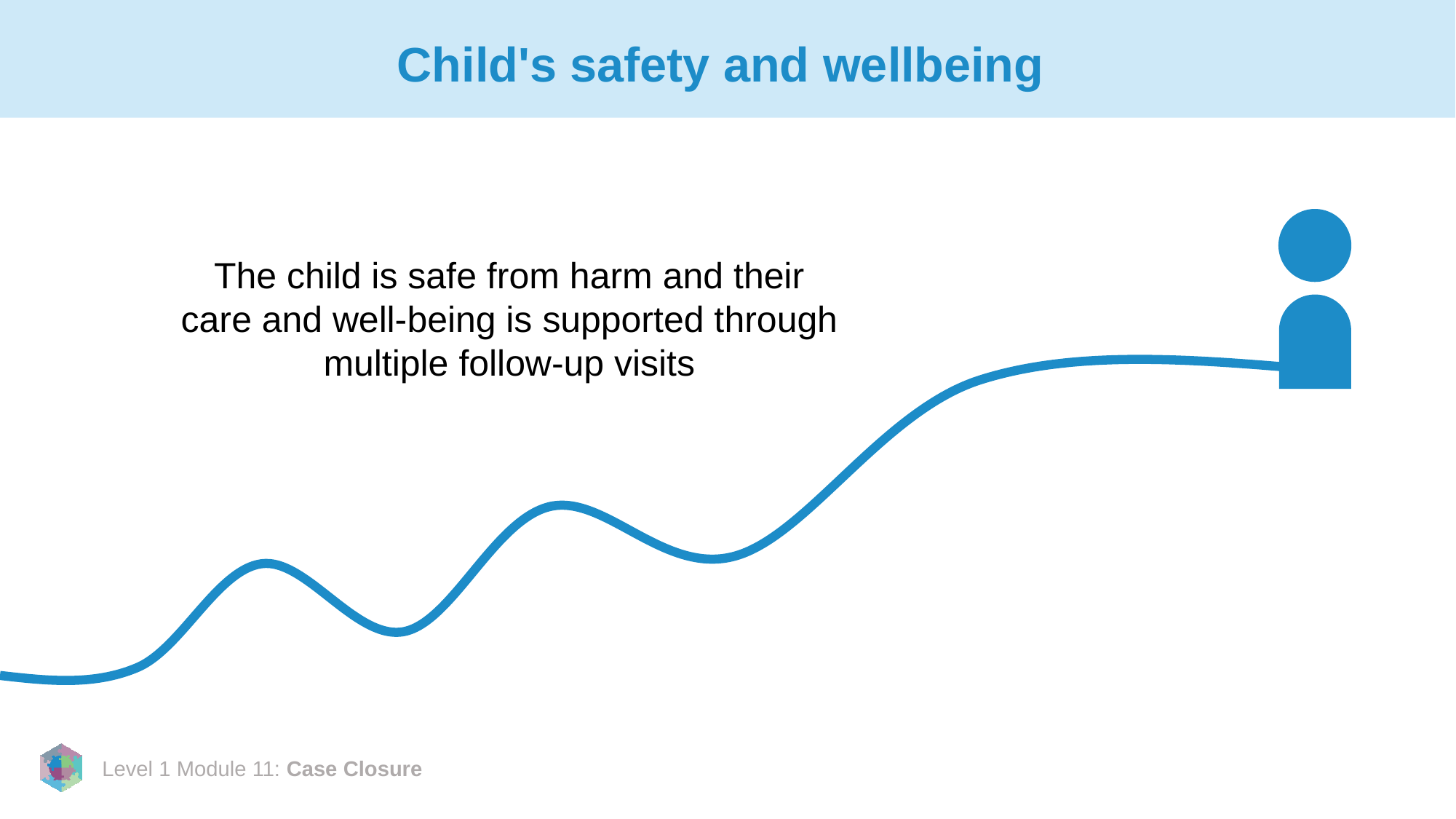

# Child's safety and wellbeing

The child is safe from harm and their care and well-being is supported through multiple follow-up visits